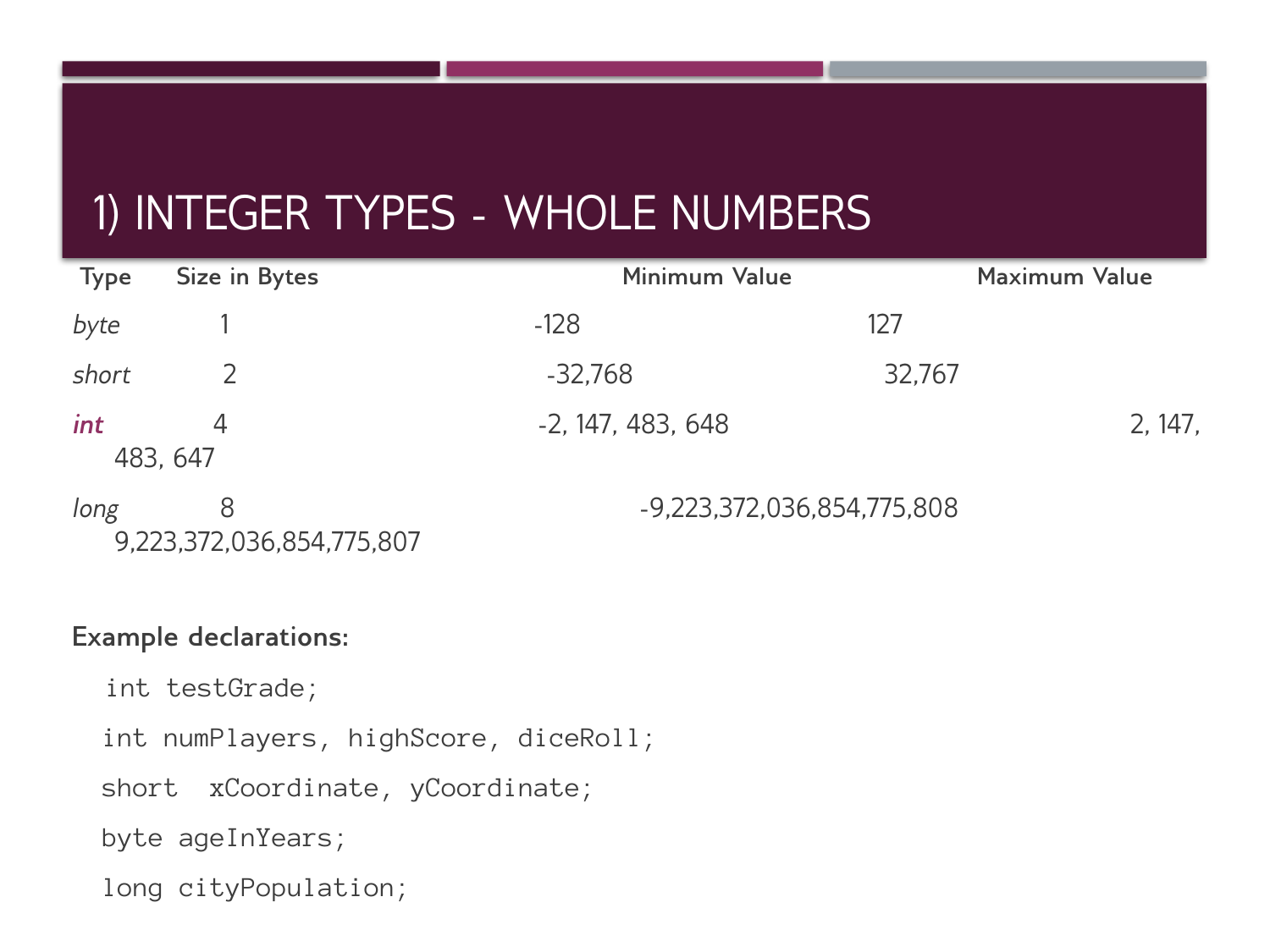

# 1) Integer Types - Whole Numbers
 Type      Size in Bytes 			Minimum Value                       Maximum Value
byte            1                                    -128                                  127
short           2                        	      -32,768                         	 32,767
int             4                 	     -2, 147, 483, 648                   		2, 147, 483, 647
long            8  			  -9,223,372,036,854,775,808    		9,223,372,036,854,775,807

Example declarations:
  int testGrade;
  int numPlayers, highScore, diceRoll;
  short  xCoordinate, yCoordinate;
  byte ageInYears;
  long cityPopulation;